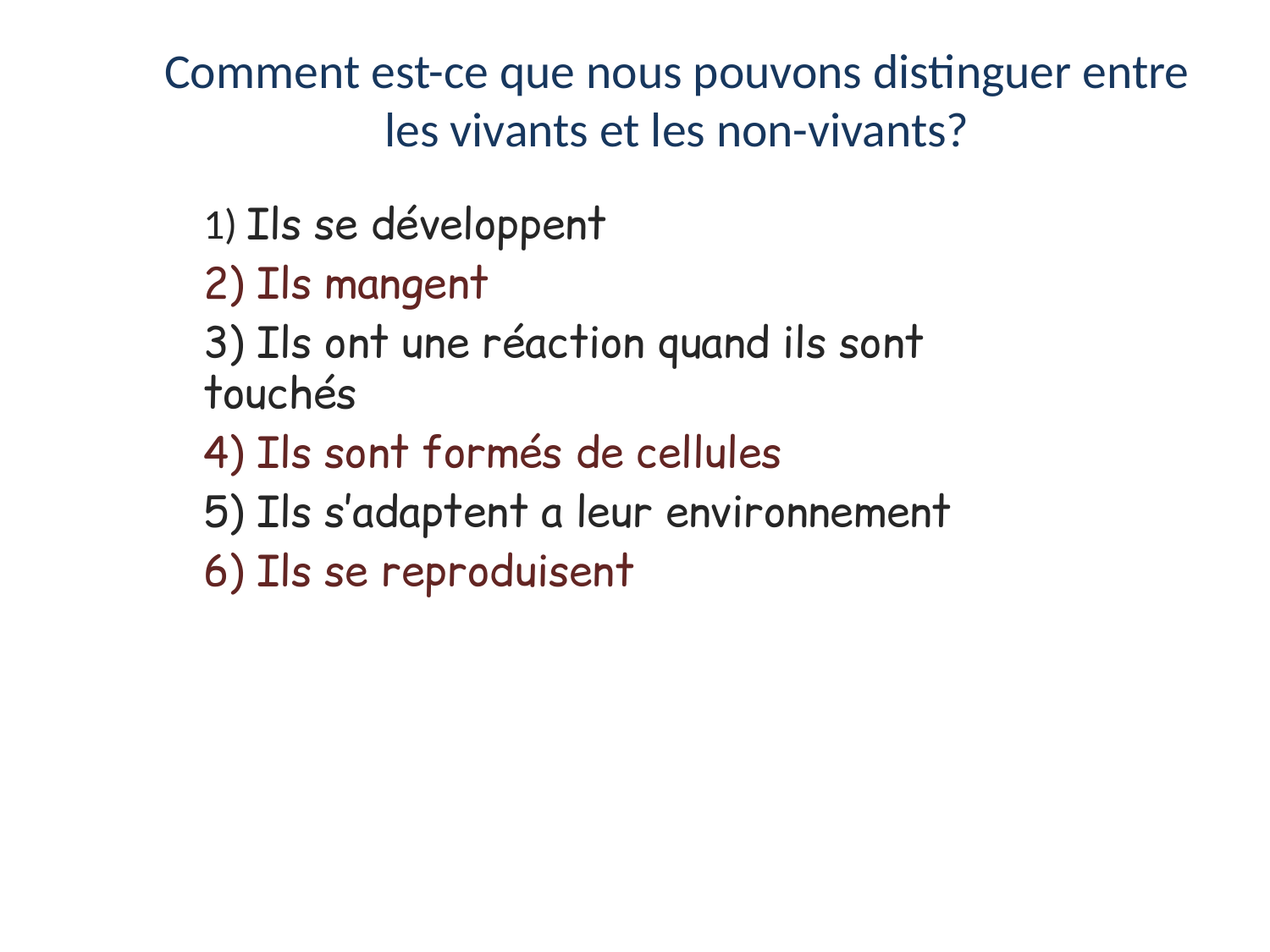

# Comment est-ce que nous pouvons distinguer entre les vivants et les non-vivants?
1) Ils se développent
2) Ils mangent
3) Ils ont une réaction quand ils sont touchés
4) Ils sont formés de cellules
5) Ils s’adaptent a leur environnement
6) Ils se reproduisent